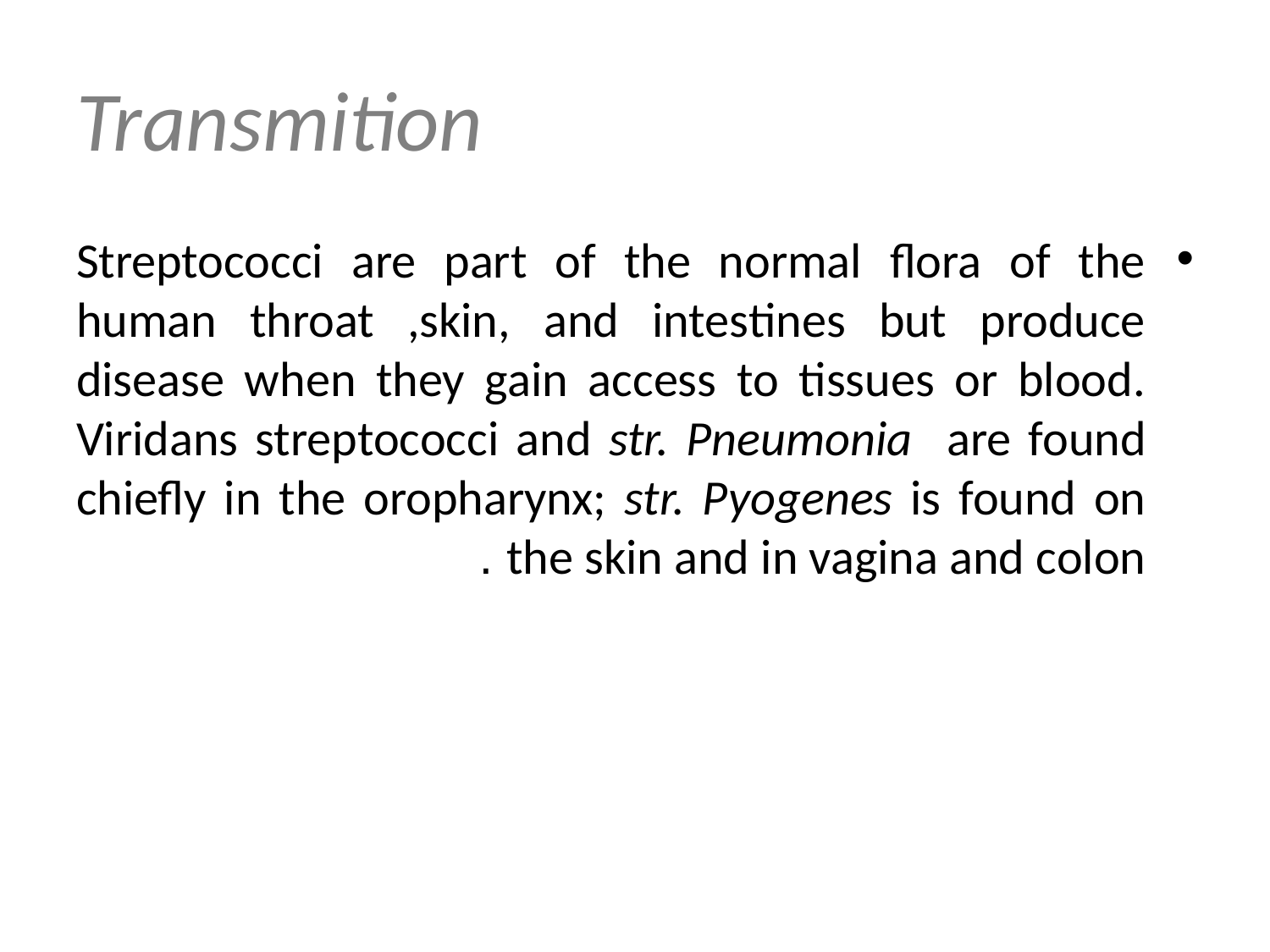

# Transmition
Streptococci are part of the normal flora of the human throat ,skin, and intestines but produce disease when they gain access to tissues or blood. Viridans streptococci and str. Pneumonia  are found chiefly in the oropharynx; str. Pyogenes is found on the skin and in vagina and colon .